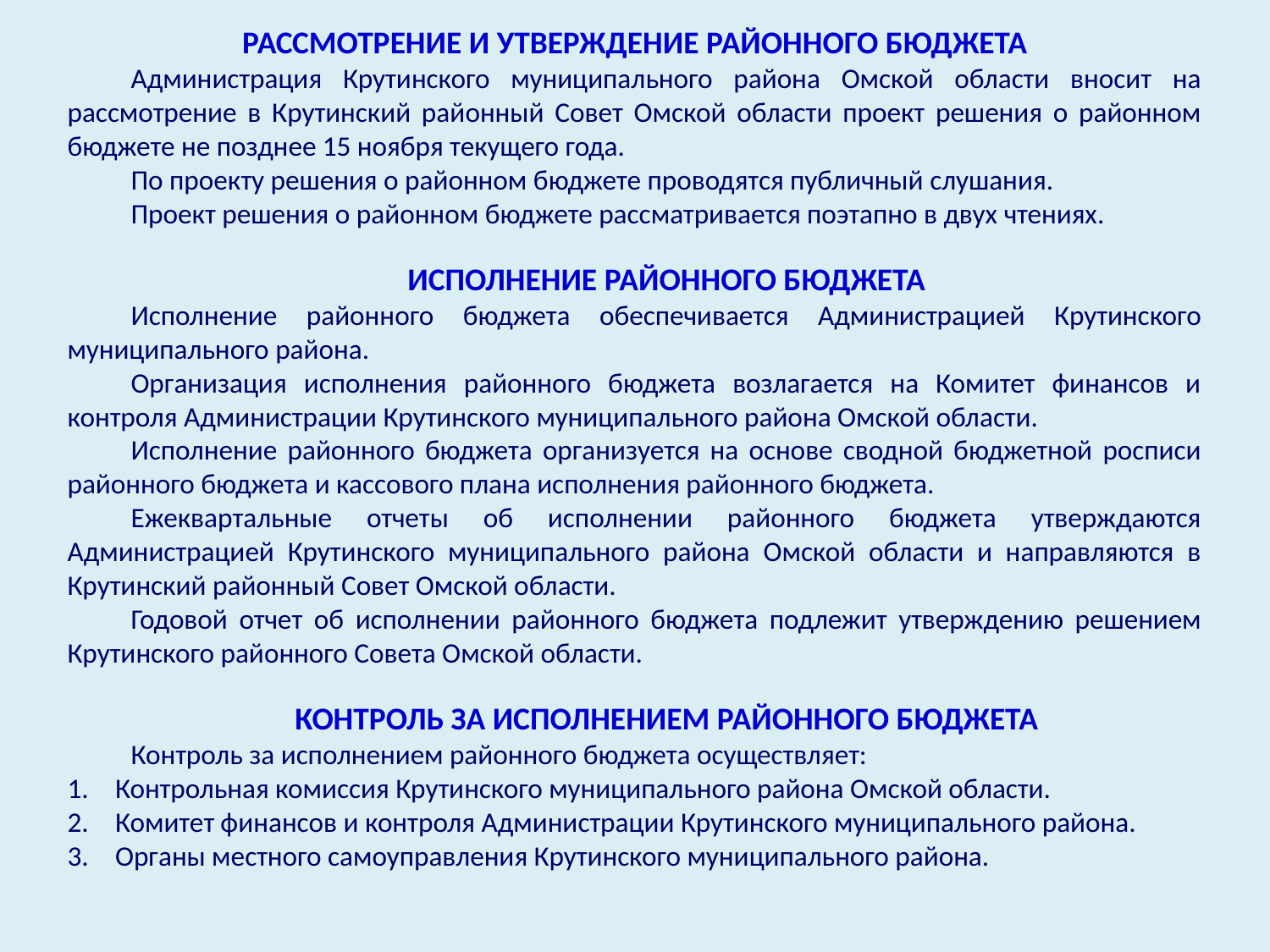

РАССМОТРЕНИЕ И УТВЕРЖДЕНИЕ РАЙОННОГО БЮДЖЕТА
Администрация Крутинского муниципального района Омской области вносит на рассмотрение в Крутинский районный Совет Омской области проект решения о районном бюджете не позднее 15 ноября текущего года.
По проекту решения о районном бюджете проводятся публичный слушания.
Проект решения о районном бюджете рассматривается поэтапно в двух чтениях.

ИСПОЛНЕНИЕ РАЙОННОГО БЮДЖЕТА
Исполнение районного бюджета обеспечивается Администрацией Крутинского муниципального района.
Организация исполнения районного бюджета возлагается на Комитет финансов и контроля Администрации Крутинского муниципального района Омской области.
Исполнение районного бюджета организуется на основе сводной бюджетной росписи районного бюджета и кассового плана исполнения районного бюджета.
Ежеквартальные отчеты об исполнении районного бюджета утверждаются Администрацией Крутинского муниципального района Омской области и направляются в Крутинский районный Совет Омской области.
Годовой отчет об исполнении районного бюджета подлежит утверждению решением Крутинского районного Совета Омской области.

КОНТРОЛЬ ЗА ИСПОЛНЕНИЕМ РАЙОННОГО БЮДЖЕТА
Контроль за исполнением районного бюджета осуществляет:
Контрольная комиссия Крутинского муниципального района Омской области.
Комитет финансов и контроля Администрации Крутинского муниципального района.
Органы местного самоуправления Крутинского муниципального района.